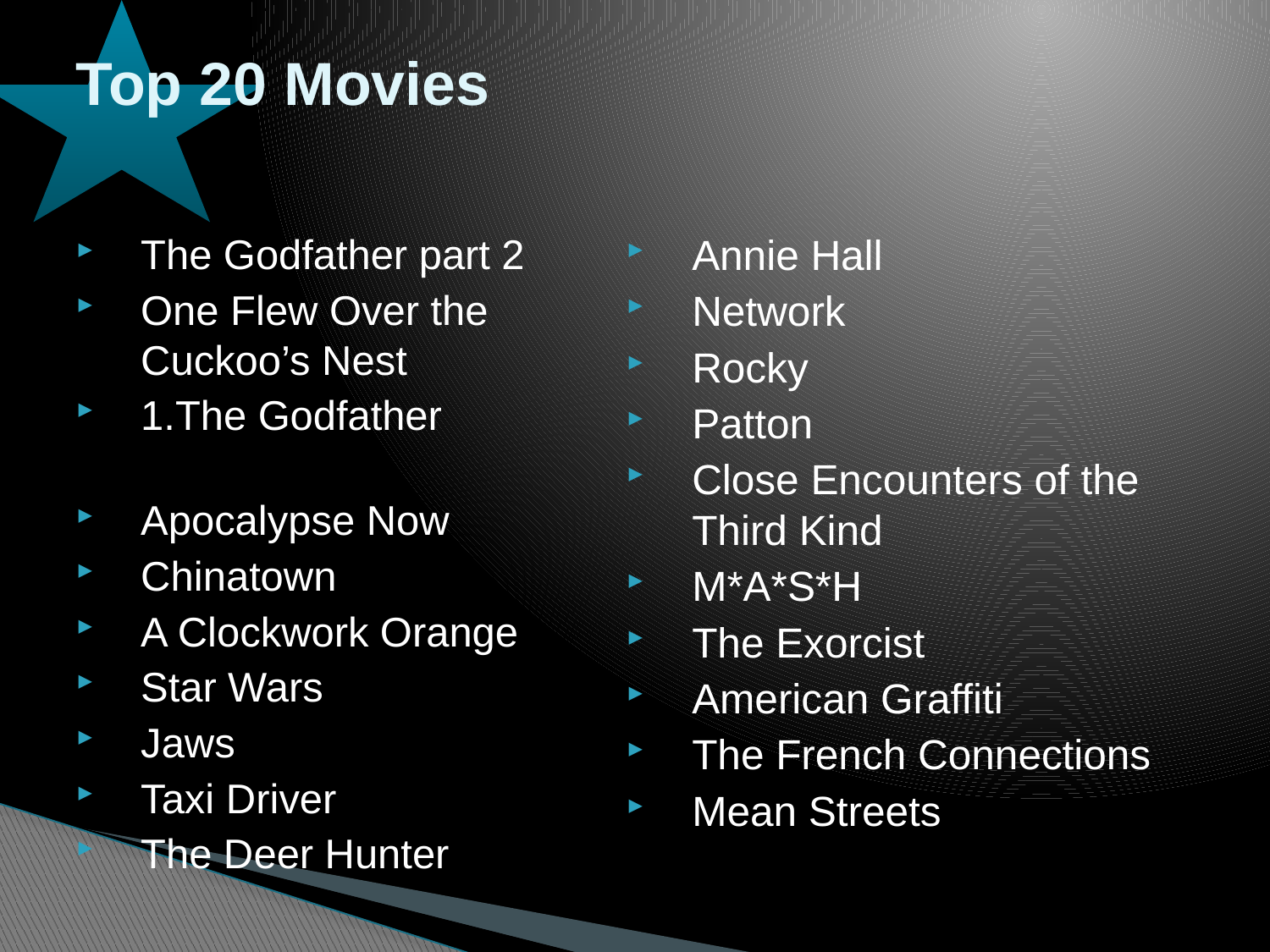

# Top 20 Movies
The Godfather part 2
One Flew Over the Cuckoo’s Nest
1.The Godfather
Apocalypse Now
Chinatown
A Clockwork Orange
Star Wars
Jaws
Taxi Driver
The Deer Hunter

Annie Hall
Network
Rocky
Patton
Close Encounters of the Third Kind
M*A*S*H
The Exorcist
American Graffiti
The French Connections
Mean Streets